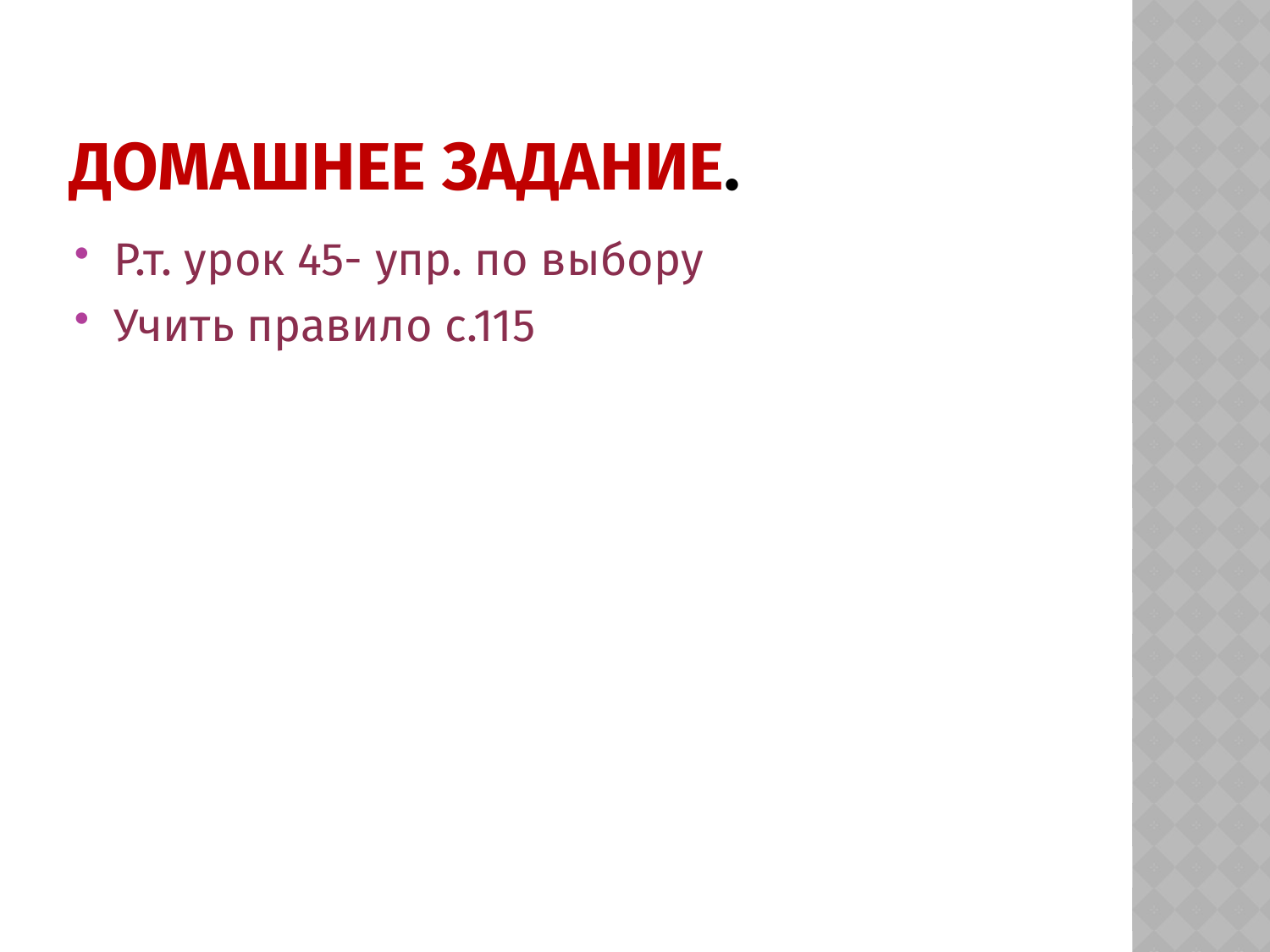

# Домашнее задание.
Р.т. урок 45- упр. по выбору
Учить правило с.115